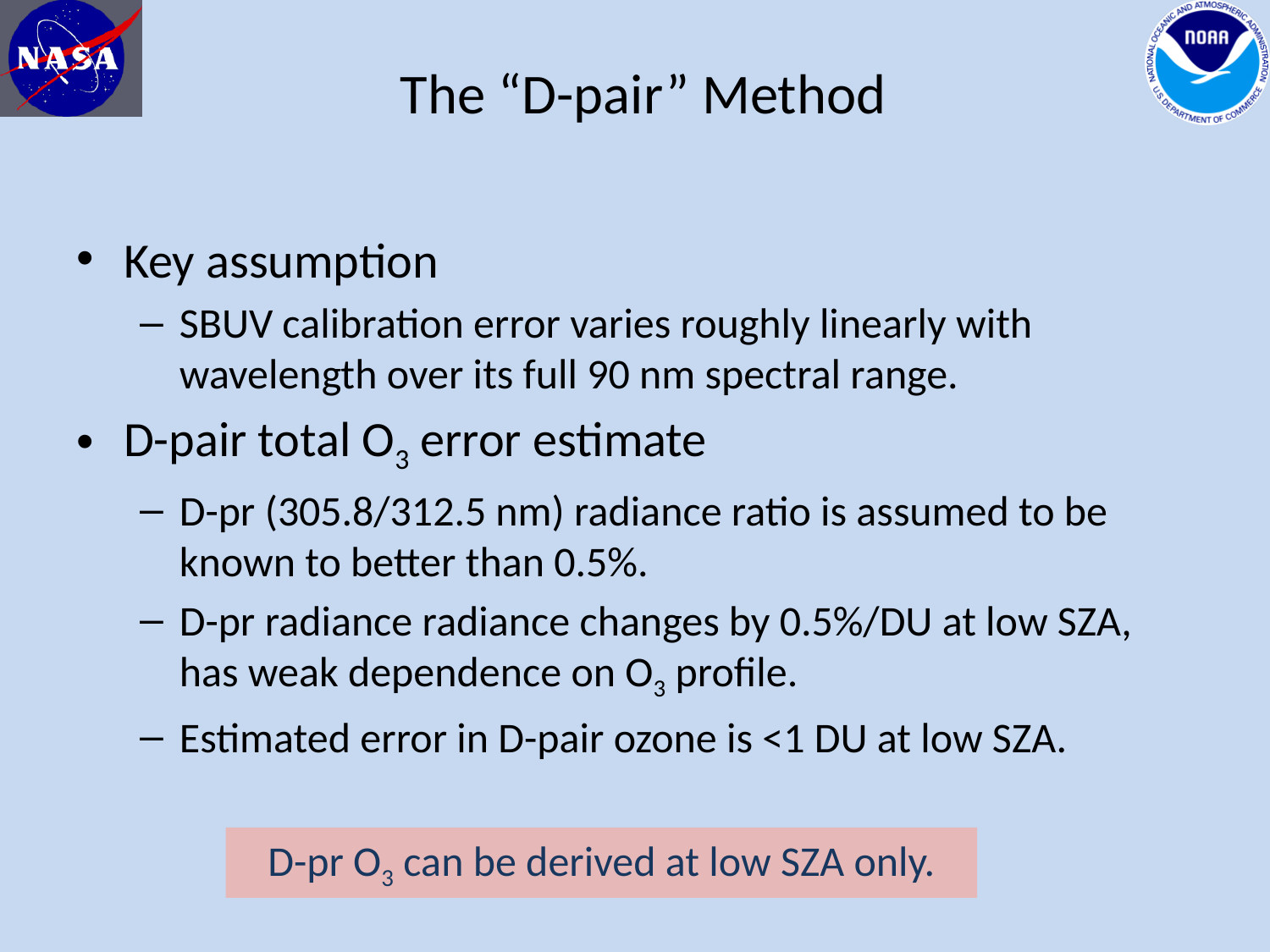

# The “D-pair” Method
Key assumption
SBUV calibration error varies roughly linearly with wavelength over its full 90 nm spectral range.
D-pair total O3 error estimate
D-pr (305.8/312.5 nm) radiance ratio is assumed to be known to better than 0.5%.
D-pr radiance radiance changes by 0.5%/DU at low SZA, has weak dependence on O3 profile.
Estimated error in D-pair ozone is <1 DU at low SZA.
D-pr O3 can be derived at low SZA only.